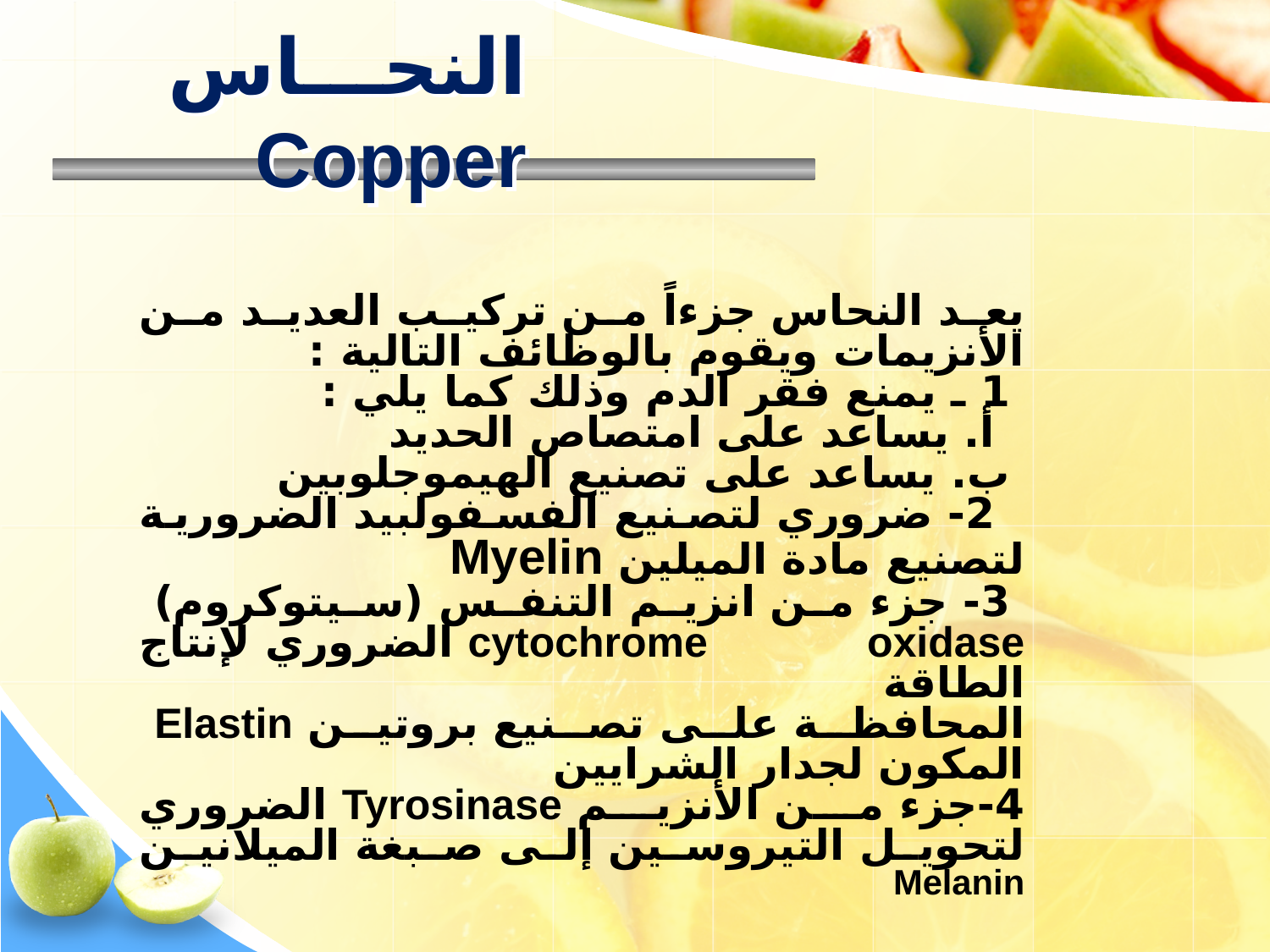

# النحـــاس  Copper

يعد النحاس جزءاً من تركيب العديد من الأنزيمات ويقوم بالوظائف التالية :
 1 ـ يمنع فقر الدم وذلك كما يلي :
  أ. يساعد على امتصاص الحديد
 ب. يساعد على تصنيع الهيموجلوبين
  2- ضروري لتصنيع الفسفولبيد الضرورية لتصنيع مادة الميلين Myelin
 3- جزء من انزيم التنفس (سيتوكروم)  cytochrome oxidase الضروري لإنتاج الطاقة
المحافظة على تصنيع بروتين Elastin  المكون لجدار الشرايين
4-جزء من الأنزيم Tyrosinase الضروري لتحويل التيروسين إلى صبغة الميلانين Melanin